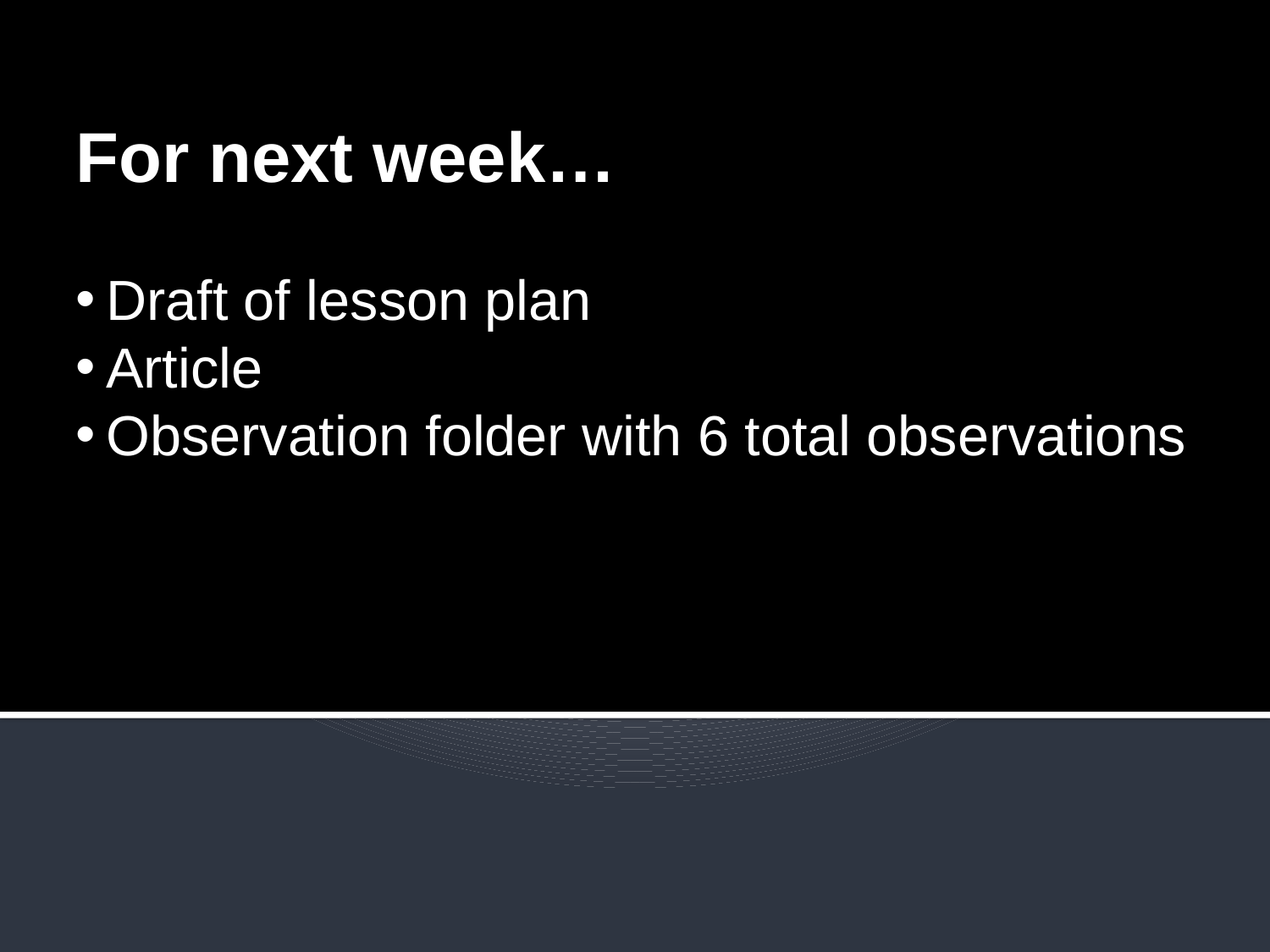

For next week…

Draft of lesson plan
Article
Observation folder with 6 total observations